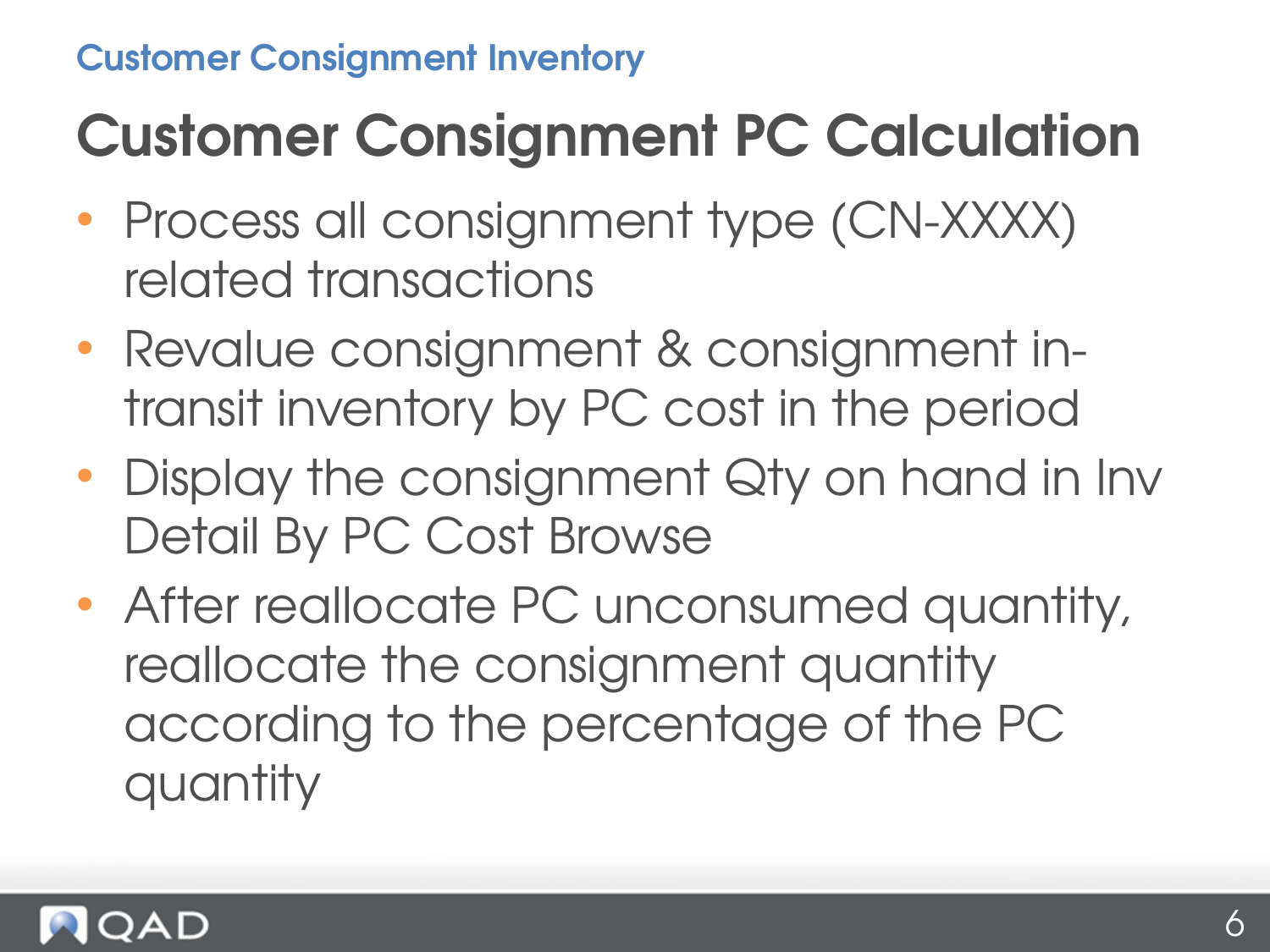

Customer Consignment Inventory
# Customer Consignment PC Calculation
Process all consignment type (CN-XXXX) related transactions
Revalue consignment & consignment in-transit inventory by PC cost in the period
Display the consignment Qty on hand in Inv Detail By PC Cost Browse
After reallocate PC unconsumed quantity, reallocate the consignment quantity according to the percentage of the PC quantity
6